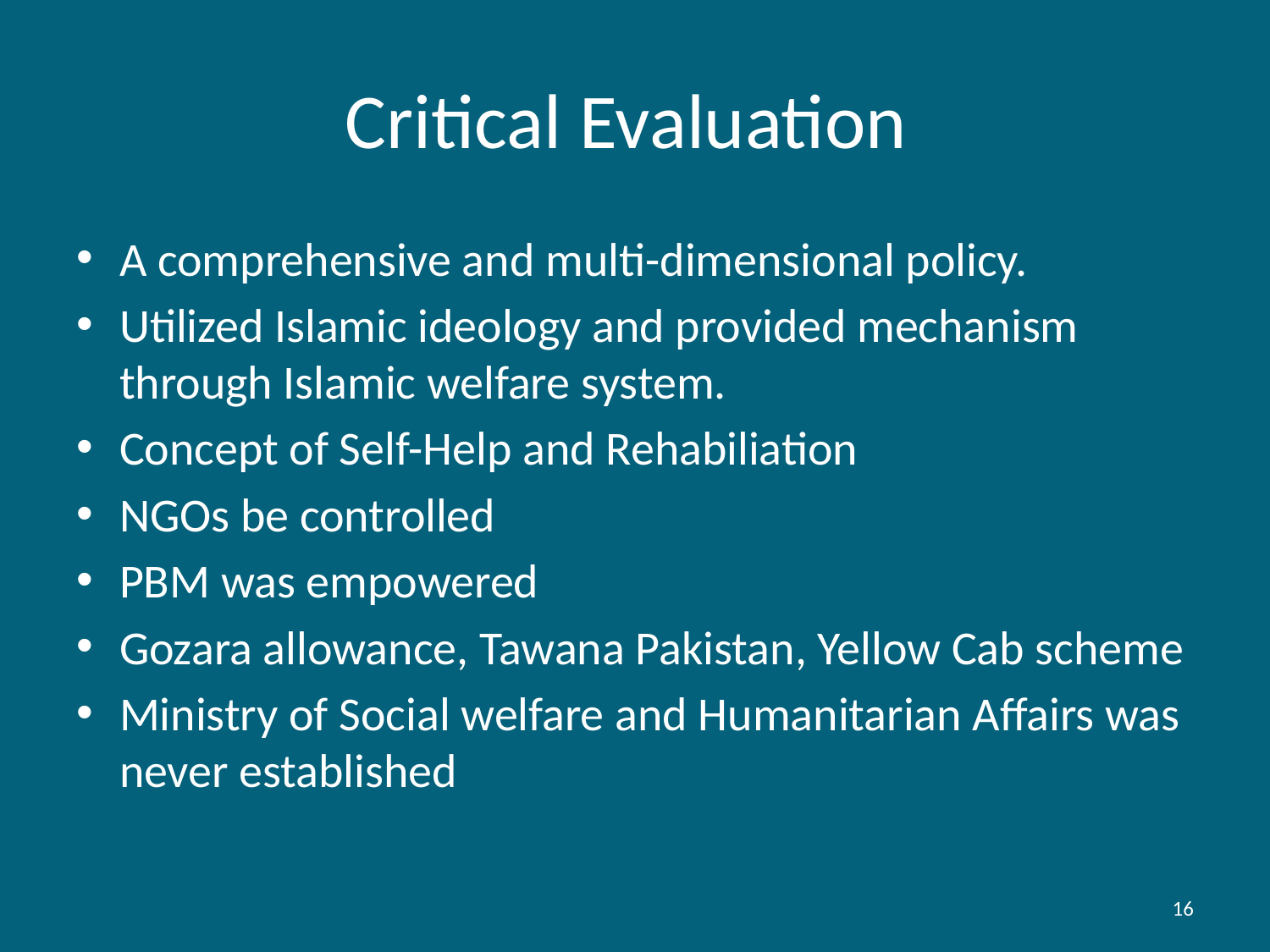

# Critical Evaluation
A comprehensive and multi-dimensional policy.
Utilized Islamic ideology and provided mechanism through Islamic welfare system.
Concept of Self-Help and Rehabiliation
NGOs be controlled
PBM was empowered
Gozara allowance, Tawana Pakistan, Yellow Cab scheme
Ministry of Social welfare and Humanitarian Affairs was never established
16